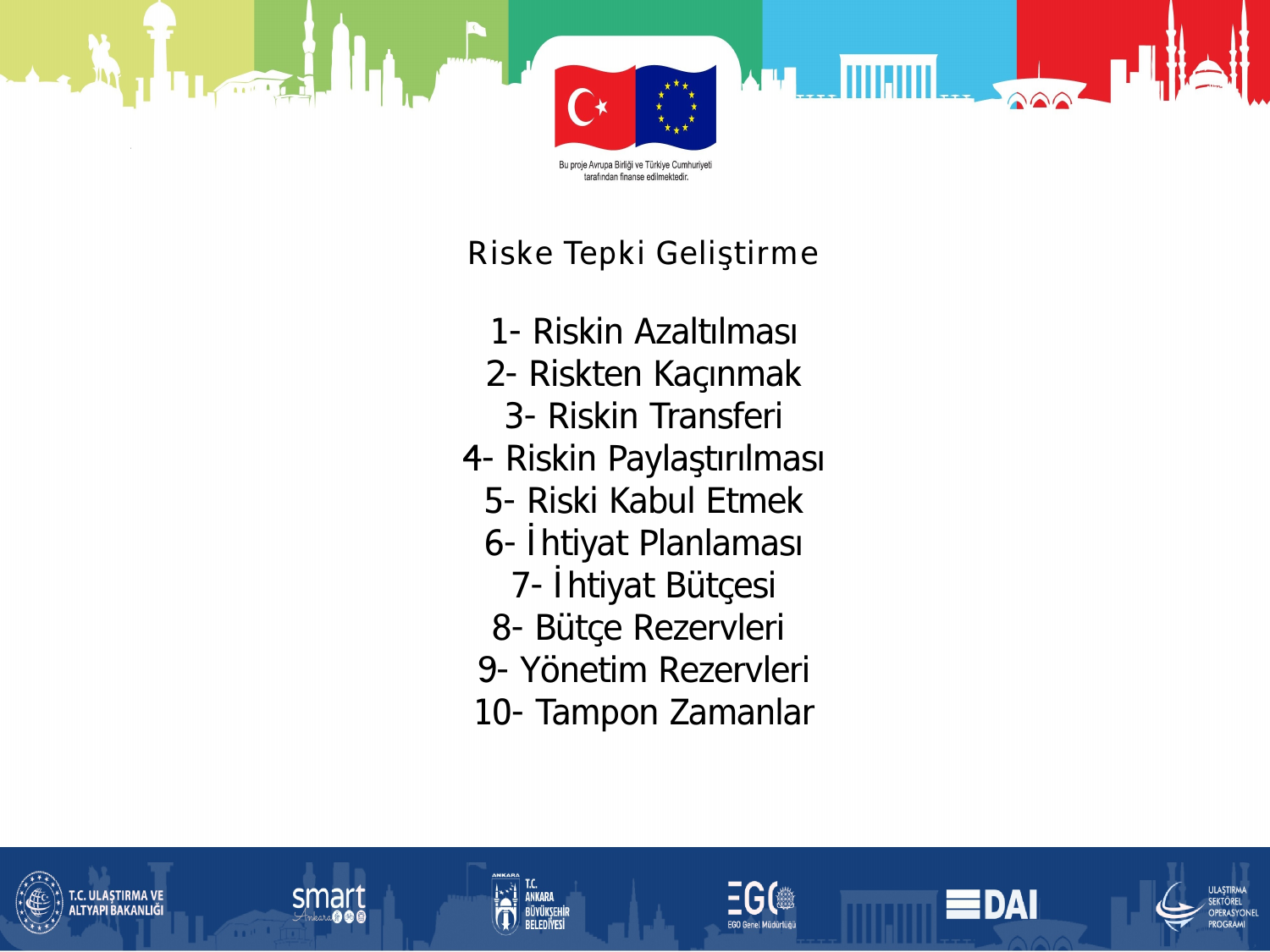

Riske Tepki Geliştirme

1- Riskin Azaltılması
2- Riskten Kaçınmak
3- Riskin Transferi
4- Riskin Paylaştırılması
5- Riski Kabul Etmek
6- İhtiyat Planlaması
7- İhtiyat Bütçesi
8- Bütçe Rezervleri
9- Yönetim Rezervleri
10- Tampon Zamanlar